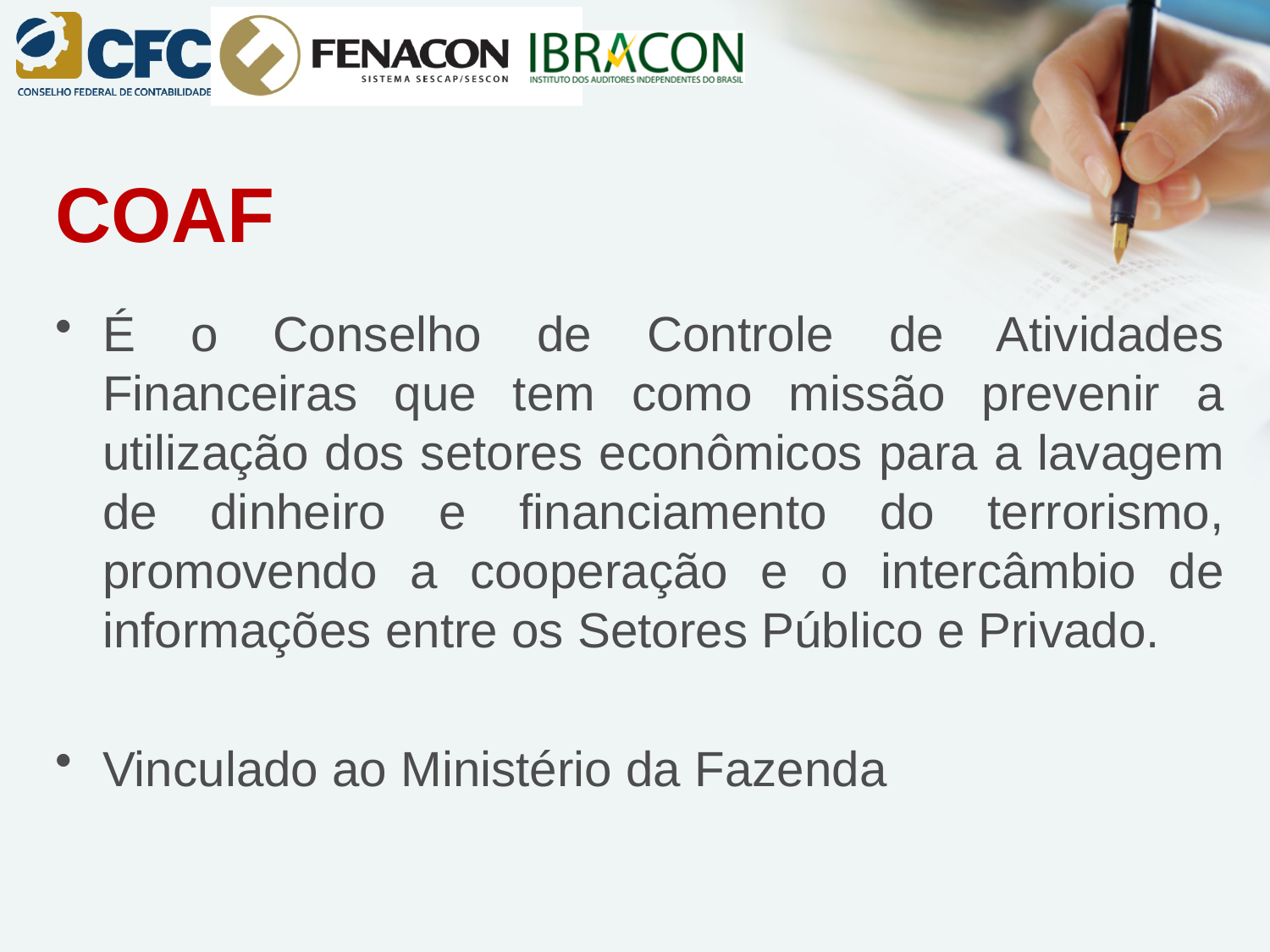

# COAF
É o Conselho de Controle de Atividades Financeiras que tem como missão prevenir a utilização dos setores econômicos para a lavagem de dinheiro e financiamento do terrorismo, promovendo a cooperação e o intercâmbio de informações entre os Setores Público e Privado.

Vinculado ao Ministério da Fazenda